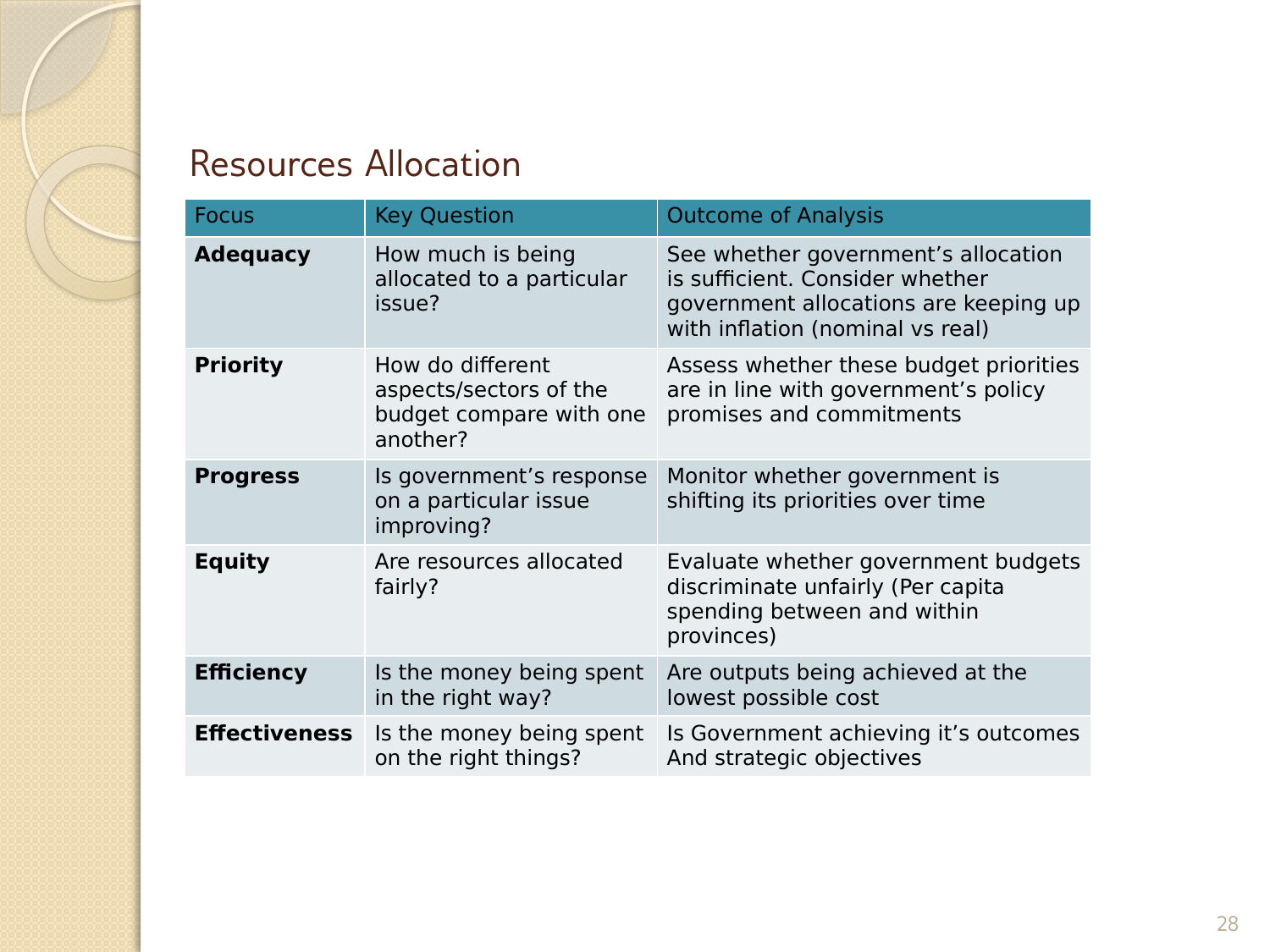

# Resources Allocation
| Focus | Key Question | Outcome of Analysis |
| --- | --- | --- |
| Adequacy | How much is being allocated to a particular issue? | See whether government’s allocation is sufficient. Consider whether government allocations are keeping up with inflation (nominal vs real) |
| Priority | How do different aspects/sectors of the budget compare with one another? | Assess whether these budget priorities are in line with government’s policy promises and commitments |
| Progress | Is government’s response on a particular issue improving? | Monitor whether government is shifting its priorities over time |
| Equity | Are resources allocated fairly? | Evaluate whether government budgets discriminate unfairly (Per capita spending between and within provinces) |
| Efficiency | Is the money being spent in the right way? | Are outputs being achieved at the lowest possible cost |
| Effectiveness | Is the money being spent on the right things? | Is Government achieving it’s outcomes And strategic objectives |
28